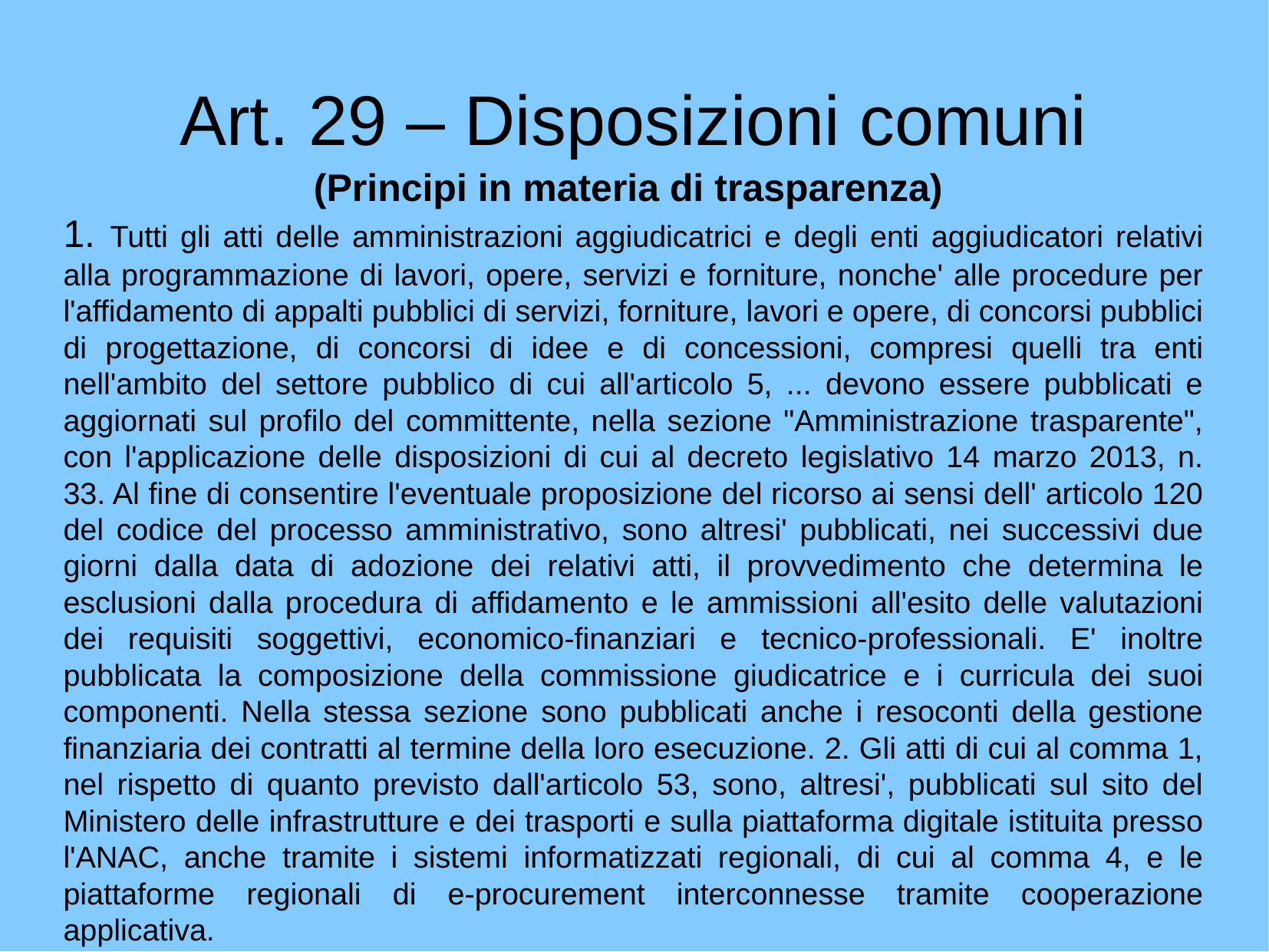

Art. 29 – Disposizioni comuni
(Principi in materia di trasparenza)
1. Tutti gli atti delle amministrazioni aggiudicatrici e degli enti aggiudicatori relativi alla programmazione di lavori, opere, servizi e forniture, nonche' alle procedure per l'affidamento di appalti pubblici di servizi, forniture, lavori e opere, di concorsi pubblici di progettazione, di concorsi di idee e di concessioni, compresi quelli tra enti nell'ambito del settore pubblico di cui all'articolo 5, ... devono essere pubblicati e aggiornati sul profilo del committente, nella sezione "Amministrazione trasparente", con l'applicazione delle disposizioni di cui al decreto legislativo 14 marzo 2013, n. 33. Al fine di consentire l'eventuale proposizione del ricorso ai sensi dell' articolo 120 del codice del processo amministrativo, sono altresi' pubblicati, nei successivi due giorni dalla data di adozione dei relativi atti, il provvedimento che determina le esclusioni dalla procedura di affidamento e le ammissioni all'esito delle valutazioni dei requisiti soggettivi, economico-finanziari e tecnico-professionali. E' inoltre pubblicata la composizione della commissione giudicatrice e i curricula dei suoi componenti. Nella stessa sezione sono pubblicati anche i resoconti della gestione finanziaria dei contratti al termine della loro esecuzione. 2. Gli atti di cui al comma 1, nel rispetto di quanto previsto dall'articolo 53, sono, altresi', pubblicati sul sito del Ministero delle infrastrutture e dei trasporti e sulla piattaforma digitale istituita presso l'ANAC, anche tramite i sistemi informatizzati regionali, di cui al comma 4, e le piattaforme regionali di e-procurement interconnesse tramite cooperazione applicativa.